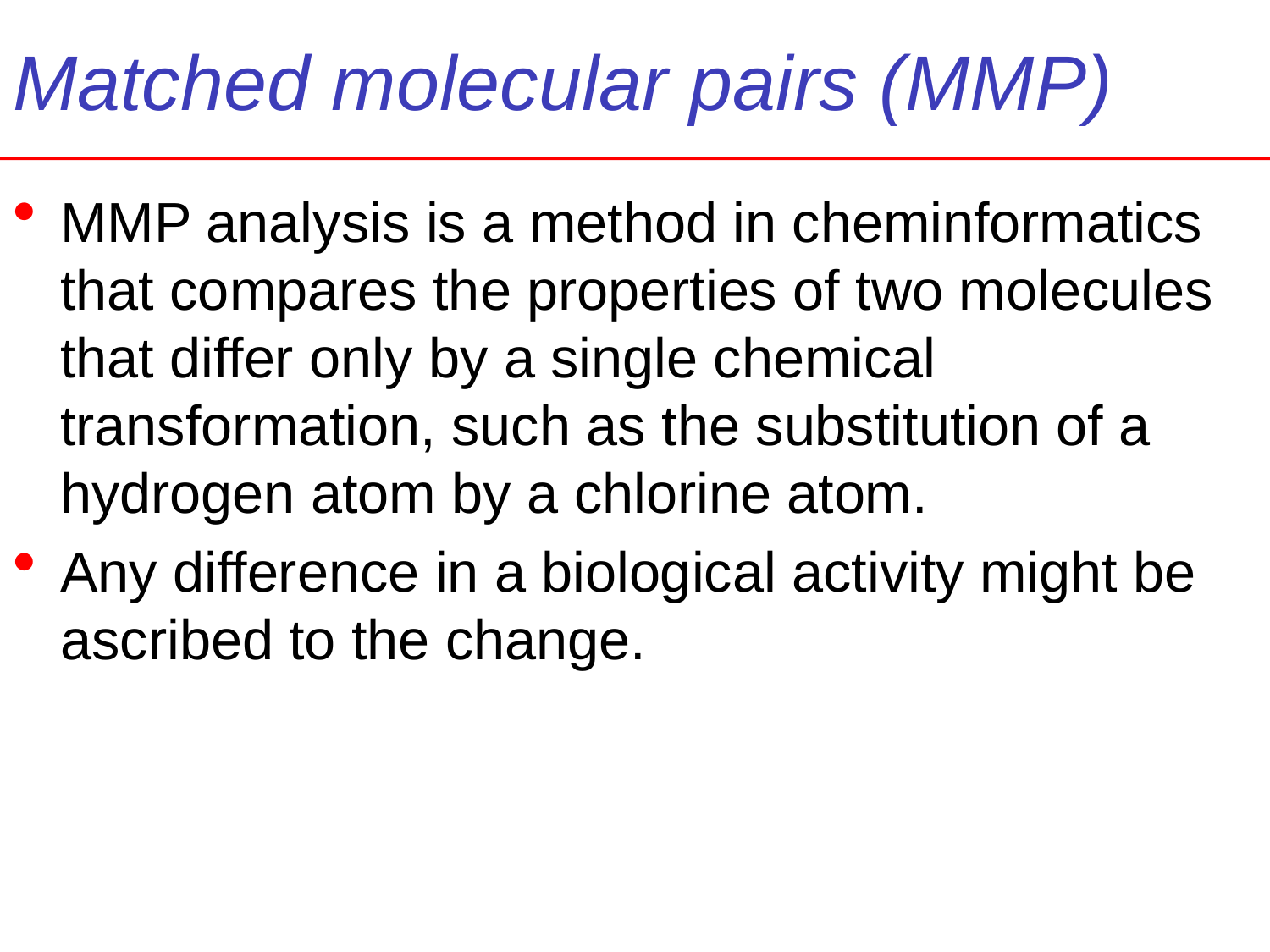

# Matched molecular pairs (MMP)
MMP analysis is a method in cheminformatics that compares the properties of two molecules that differ only by a single chemical transformation, such as the substitution of a hydrogen atom by a chlorine atom.
Any difference in a biological activity might be ascribed to the change.